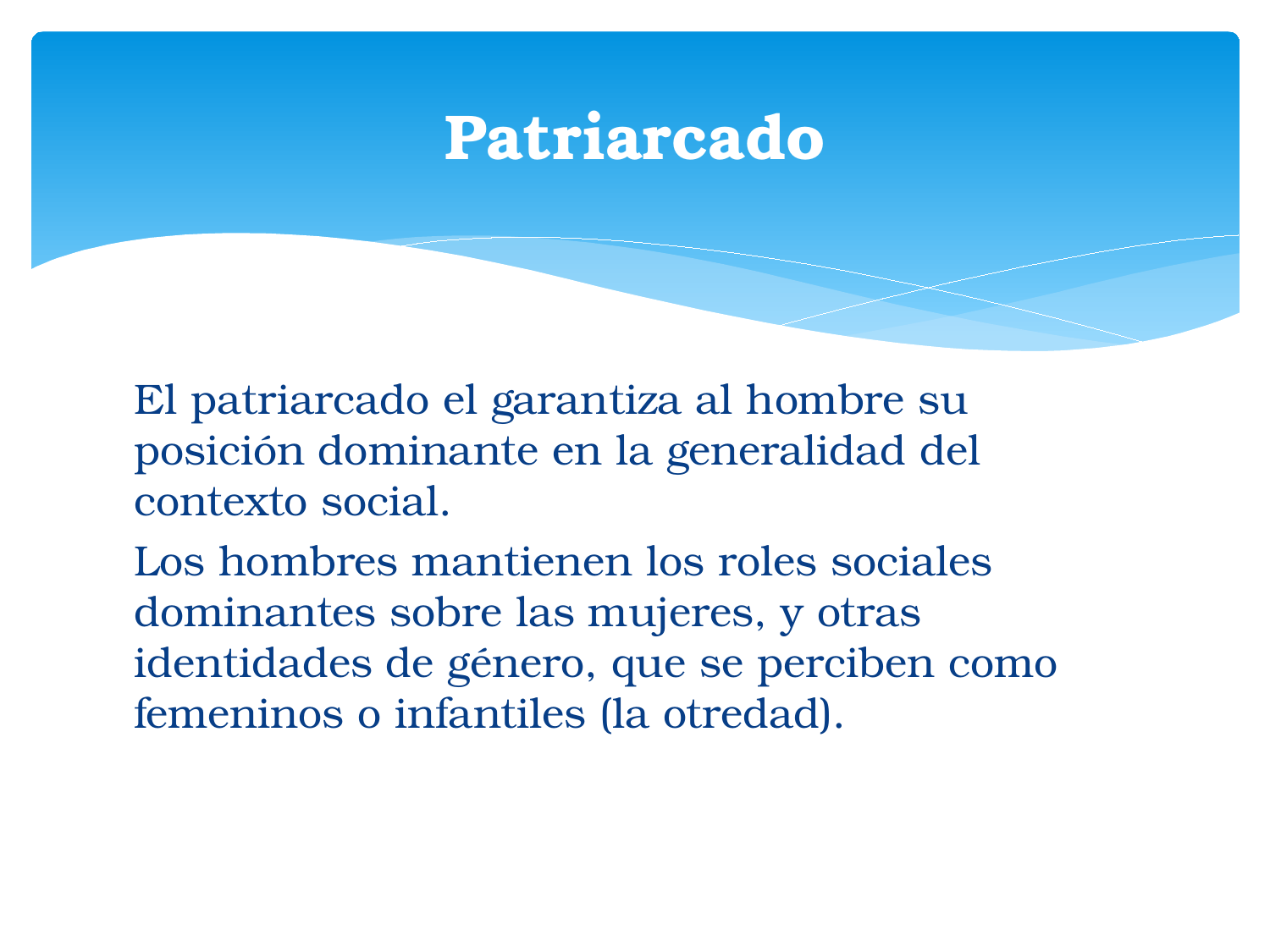

# Patriarcado
El patriarcado el garantiza al hombre su posición dominante en la generalidad del contexto social.
​Los hombres mantienen los roles sociales dominantes sobre las mujeres, y otras identidades de género, que se perciben como femeninos o infantiles (la otredad).